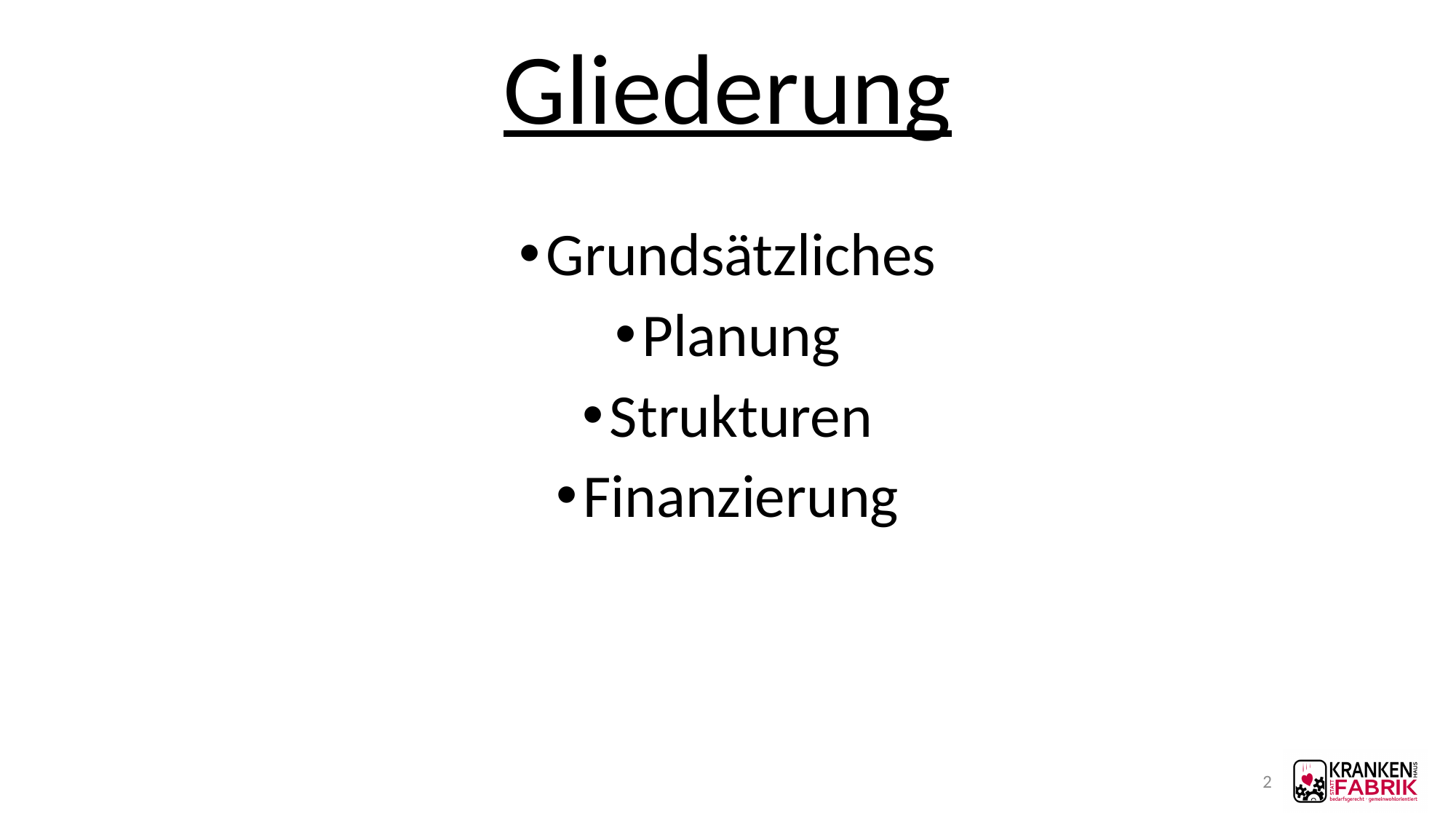

# Gliederung
Grundsätzliches
Planung
Strukturen
Finanzierung
2